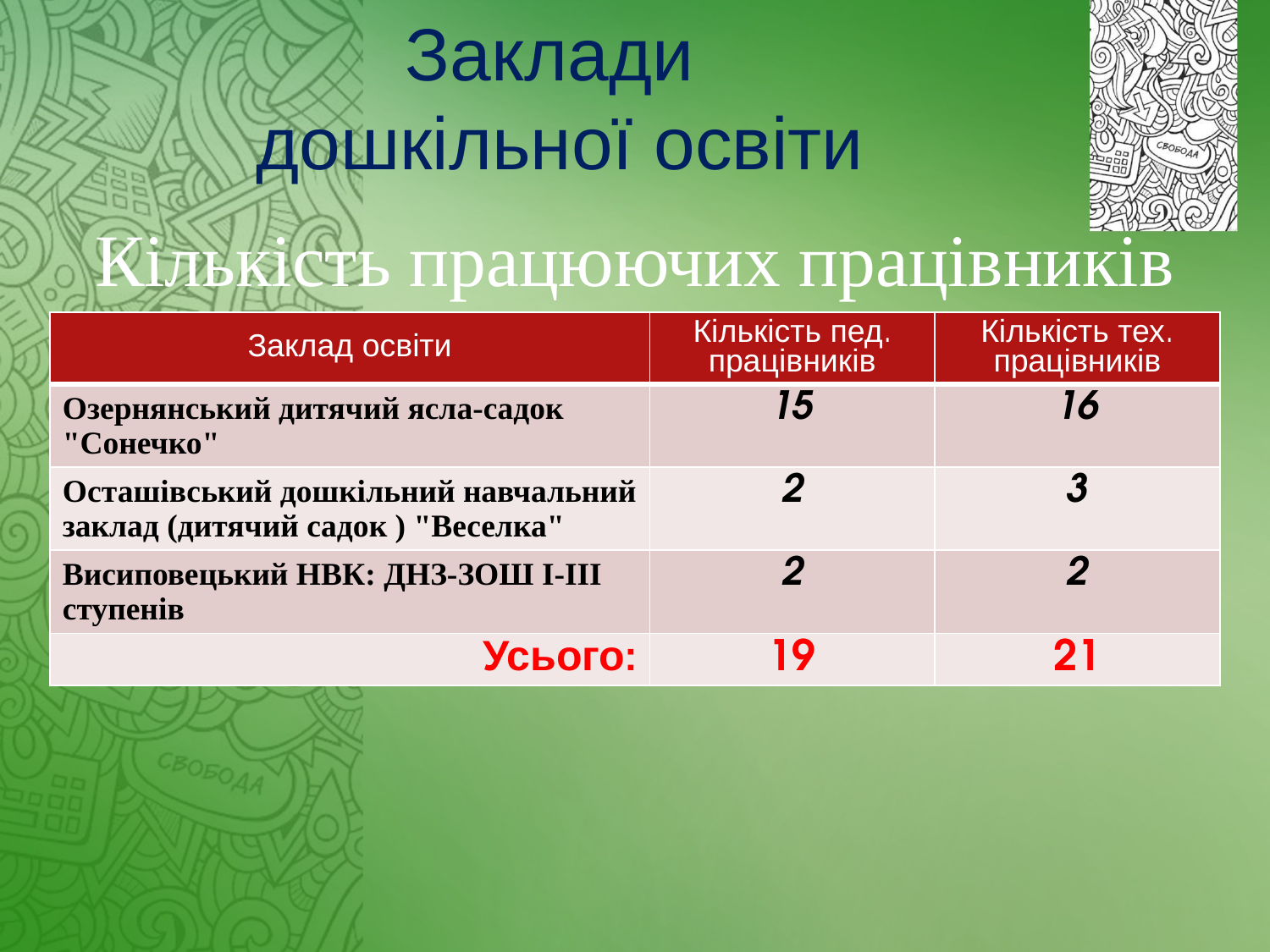

Заклади
дошкільної освіти
# Кількість працюючих працівників
| Заклад освіти | Кількість пед. працівників | Кількість тех. працівників |
| --- | --- | --- |
| Озернянський дитячий ясла-садок "Сонечко" | 15 | 16 |
| Осташівський дошкільний навчальний заклад (дитячий садок ) "Веселка" | 2 | 3 |
| Висиповецький НВК: ДНЗ-ЗОШ І-ІІІ ступенів | 2 | 2 |
| Усього: | 19 | 21 |